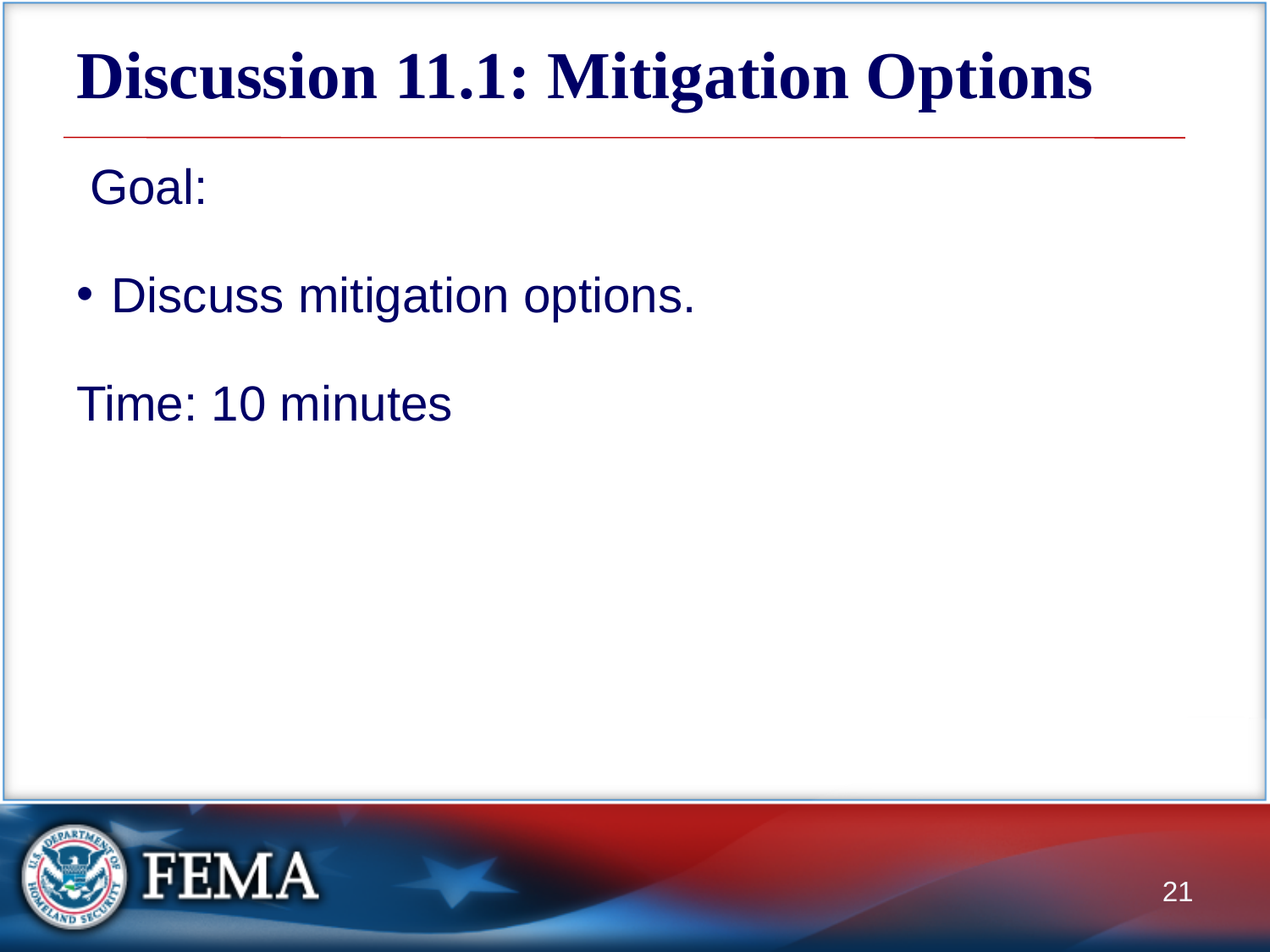

# Discussion 11.1: Mitigation Options
 Goal:
Discuss mitigation options.
Time: 10 minutes
21